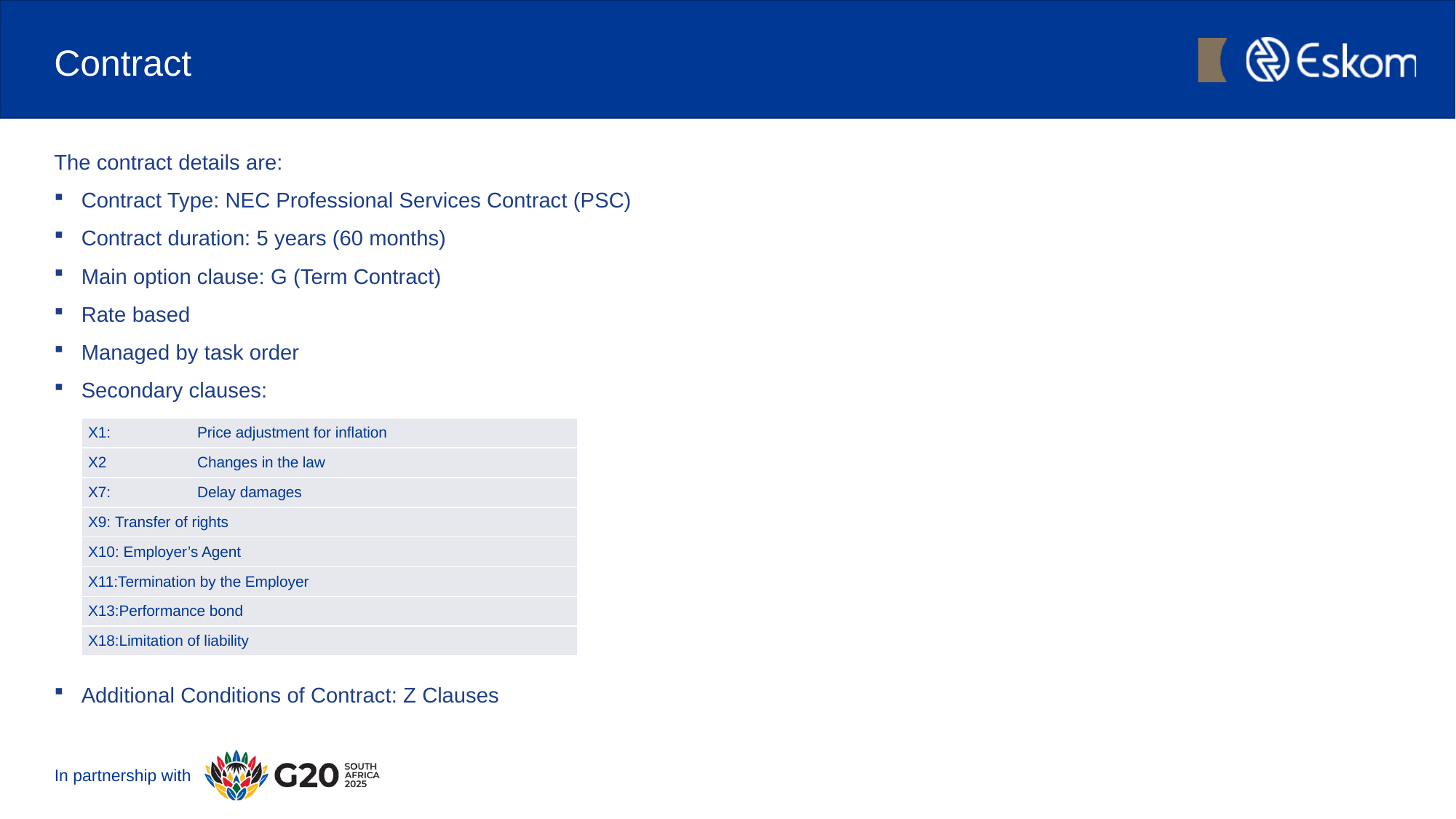

# Contract
The contract details are:
Contract Type: NEC Professional Services Contract (PSC)
Contract duration: 5 years (60 months)
Main option clause: G (Term Contract)
Rate based
Managed by task order
Secondary clauses:

Additional Conditions of Contract: Z Clauses
| X1: Price adjustment for inflation |
| --- |
| X2 Changes in the law |
| X7: Delay damages |
| X9: Transfer of rights |
| X10 : Employer’s Agent |
| X11:Termination by the Employer |
| X13:Performance bond |
| X18:Limitation of liability |